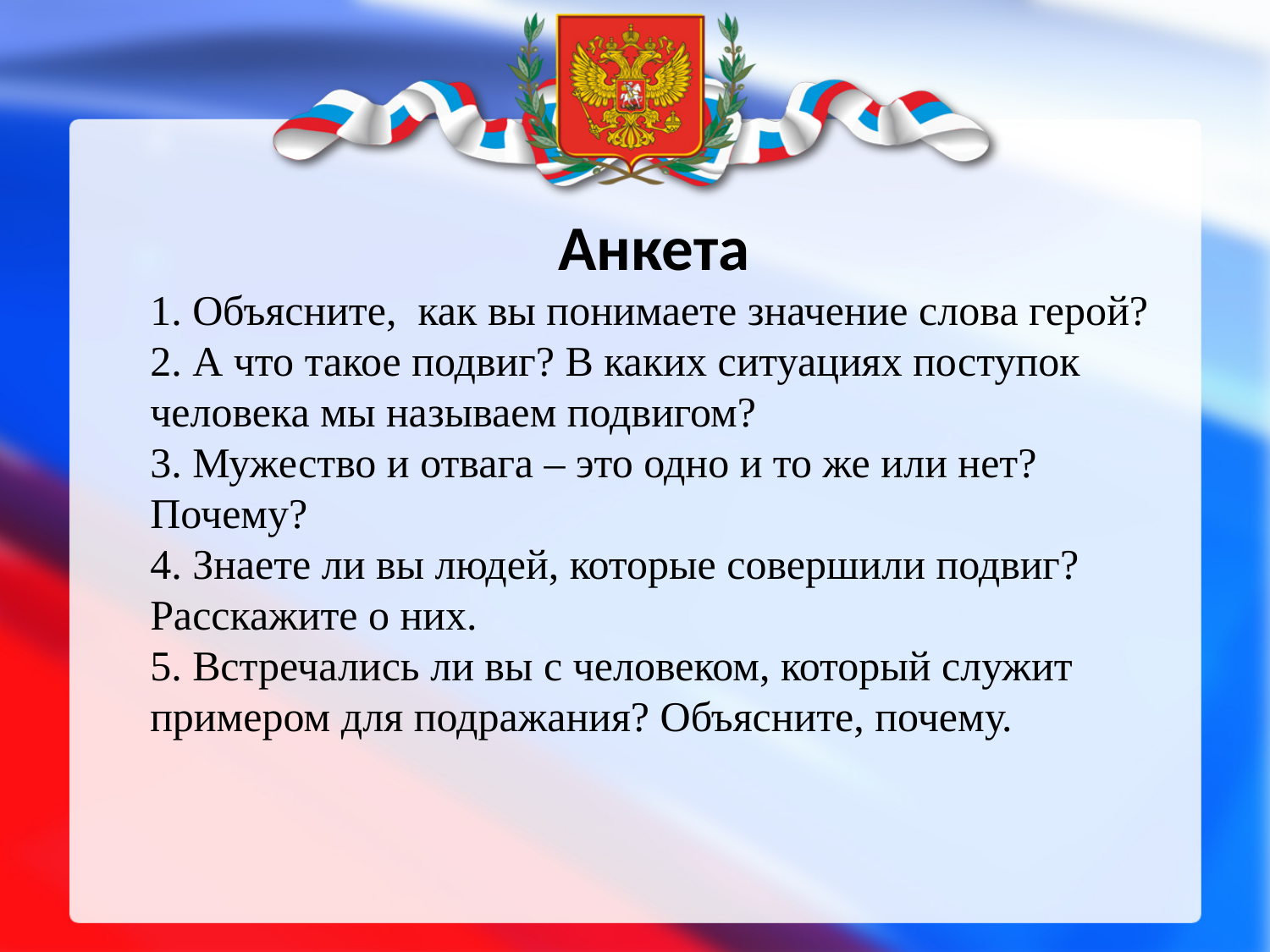

Анкета
1. Объясните,  как вы понимаете значение слова герой?
2. А что такое подвиг? В каких ситуациях поступок человека мы называем подвигом?
3. Мужество и отвага – это одно и то же или нет? Почему?
4. Знаете ли вы людей, которые совершили подвиг? Расскажите о них.
5. Встречались ли вы с человеком, который служит примером для подражания? Объясните, почему.